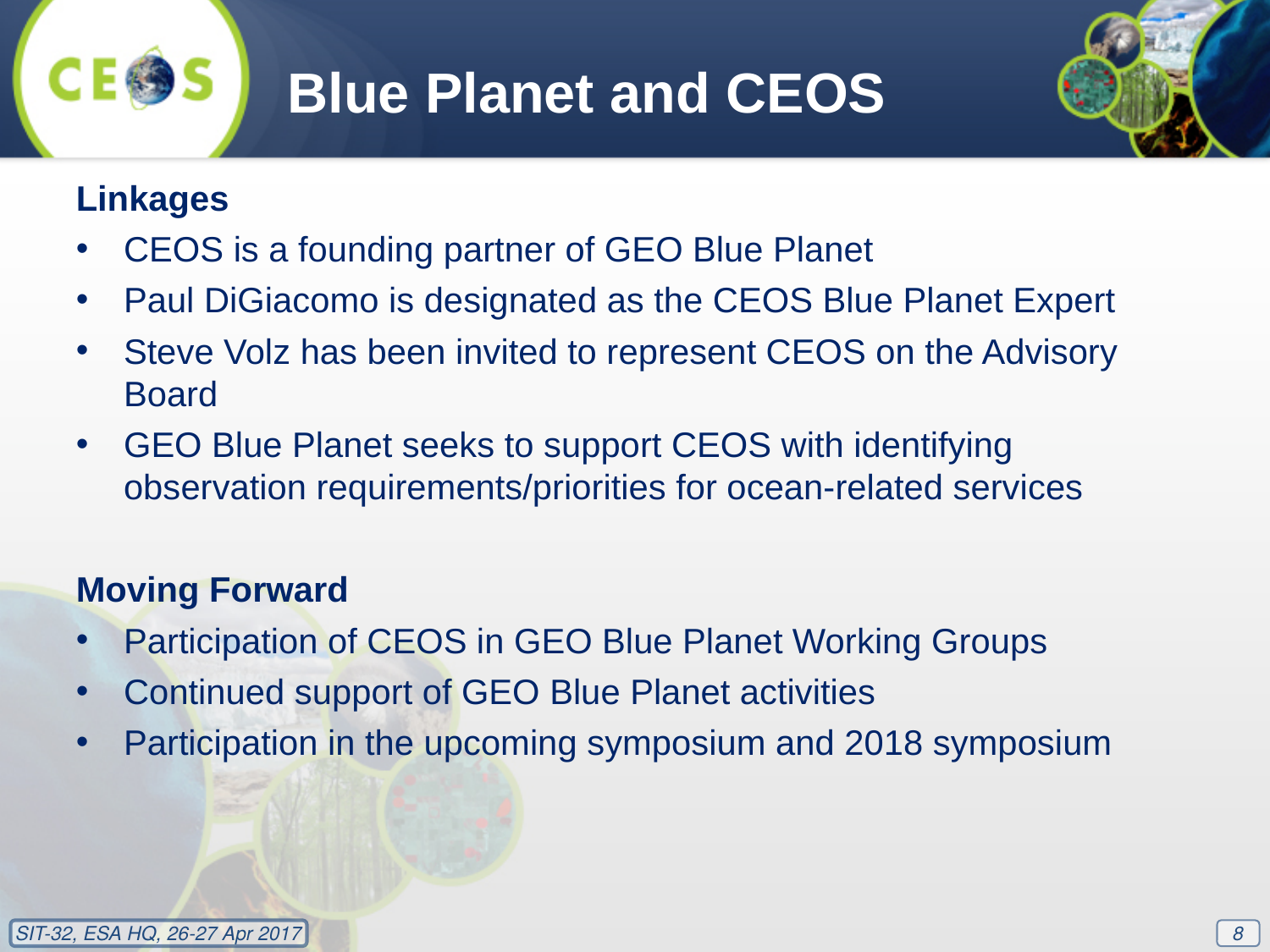

Blue Planet and CEOS
Linkages
CEOS is a founding partner of GEO Blue Planet
Paul DiGiacomo is designated as the CEOS Blue Planet Expert
Steve Volz has been invited to represent CEOS on the Advisory Board
GEO Blue Planet seeks to support CEOS with identifying observation requirements/priorities for ocean-related services

Moving Forward
Participation of CEOS in GEO Blue Planet Working Groups
Continued support of GEO Blue Planet activities
Participation in the upcoming symposium and 2018 symposium

8